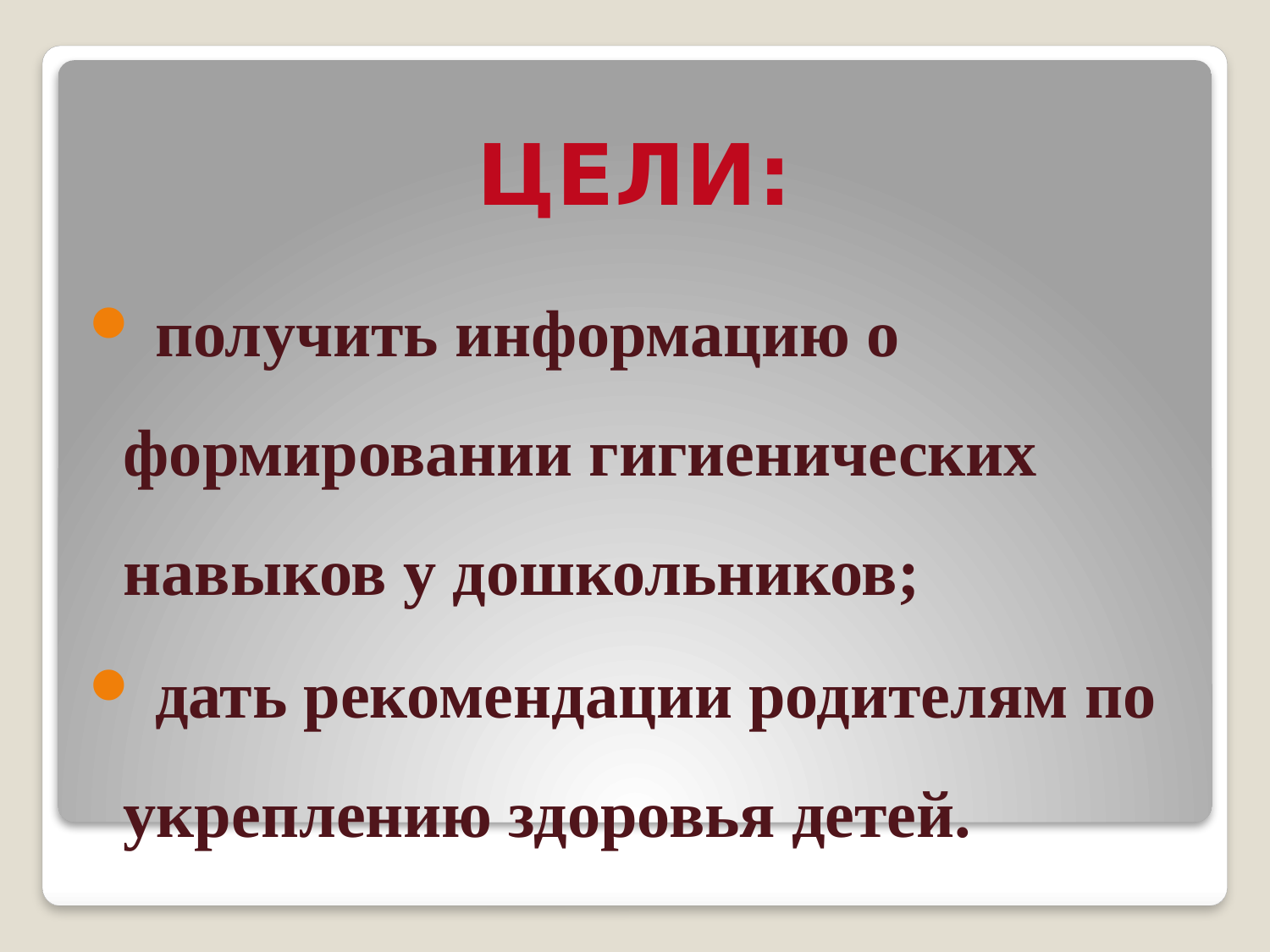

# ЦЕЛИ:
 получить информацию о формировании гигиенических навыков у дошкольников;
 дать рекомендации родителям по укреплению здоровья детей.